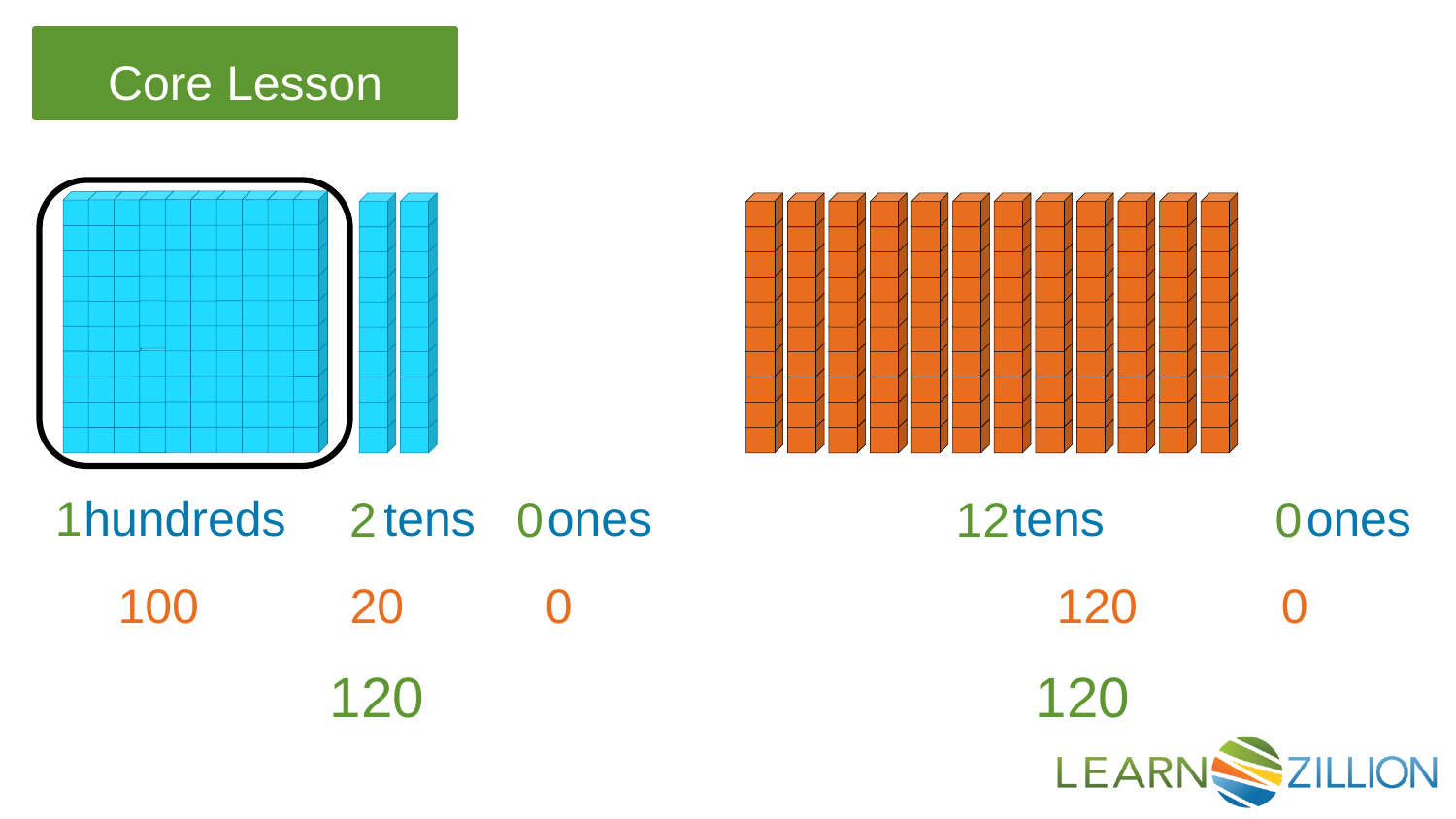

hundreds
1
   tens
   ones
2
0
    tens
   ones
12
 0
120
0
100
20
0
120
120